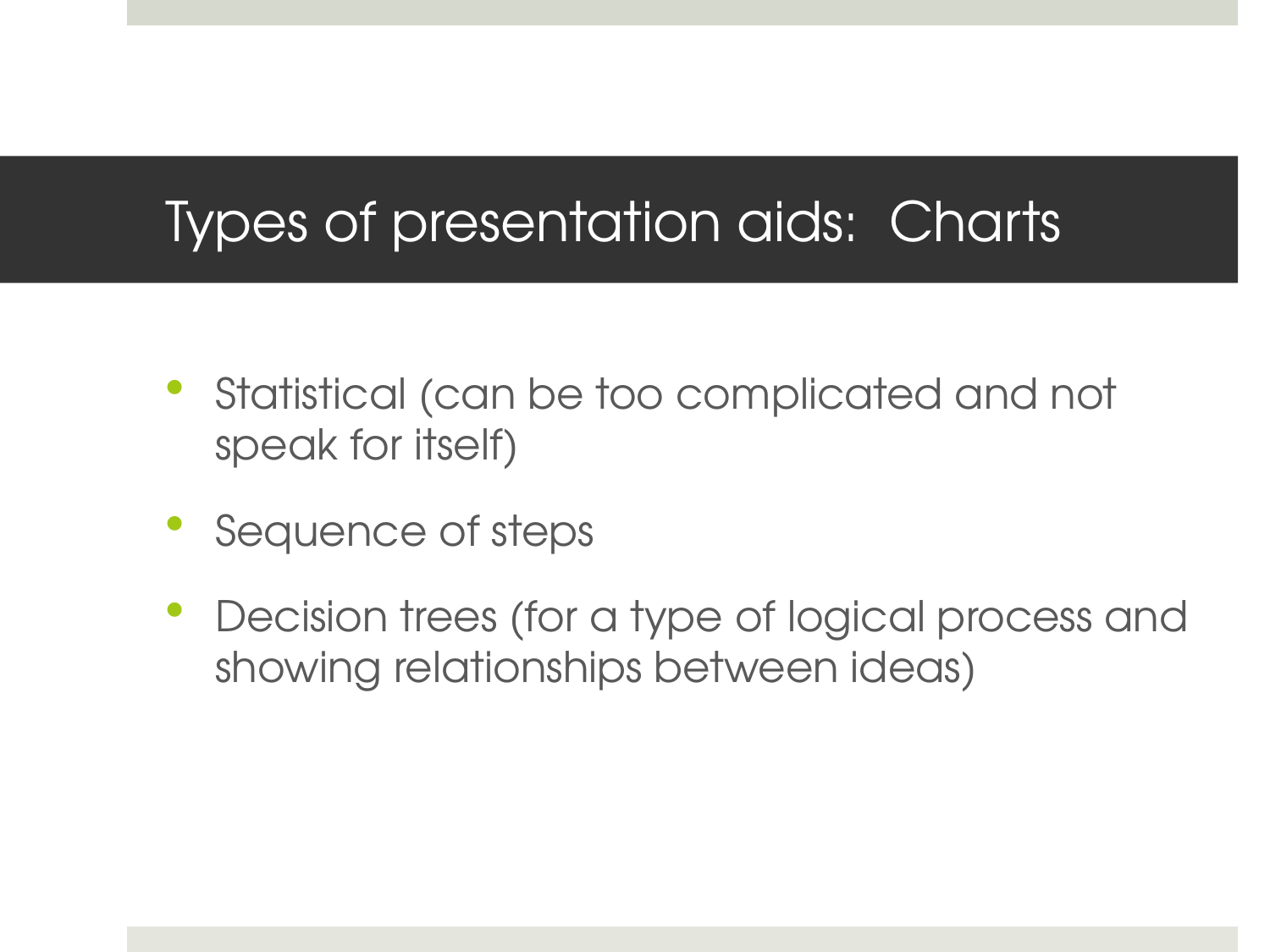

# Types of presentation aids:  Charts
Statistical (can be too complicated and not speak for itself)
Sequence of steps
Decision trees (for a type of logical process and showing relationships between ideas)